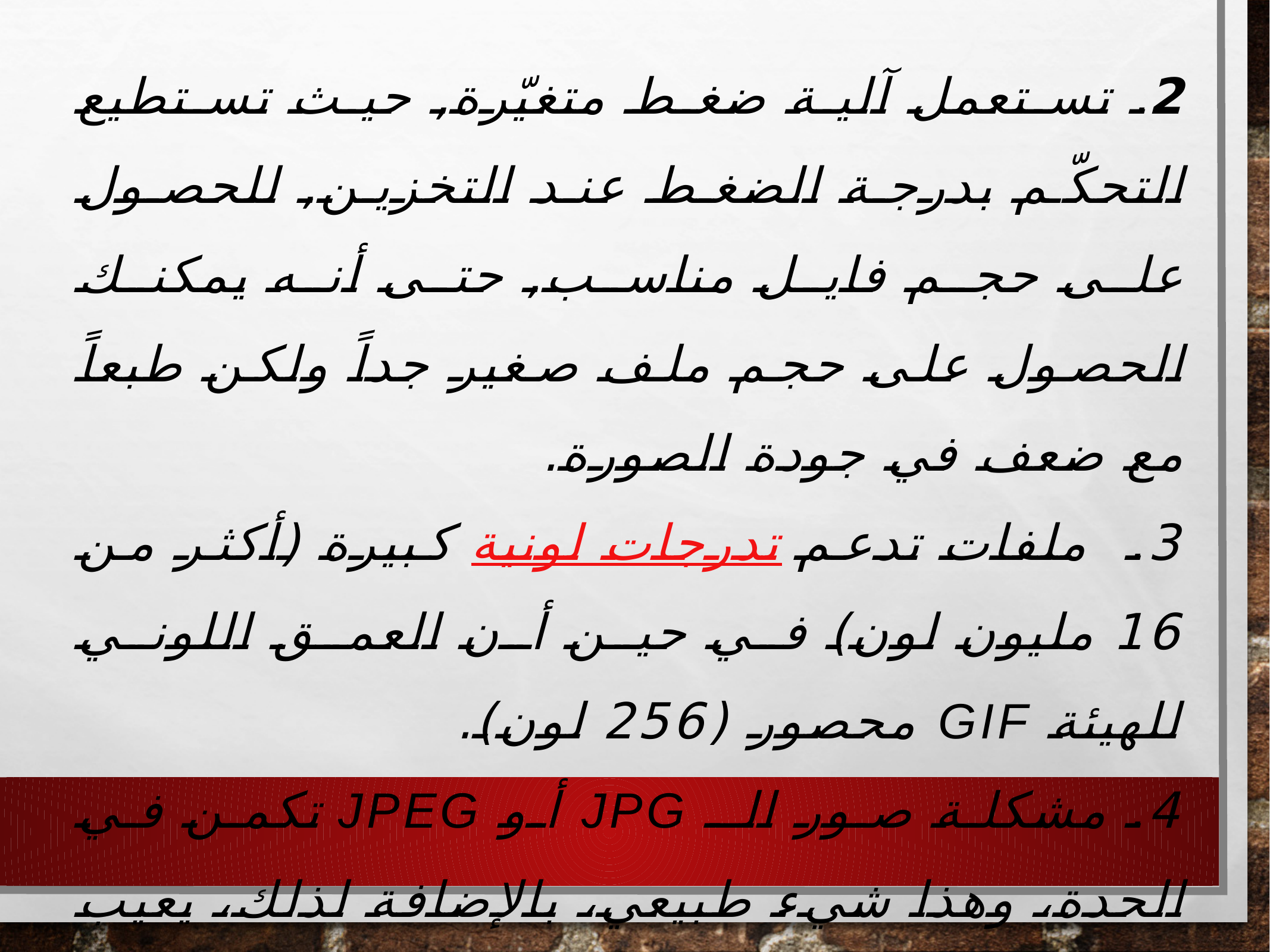

2. تستعمل آلية ضغط متغيّرة, حيث تستطيع التحكّم بدرجة الضغط عند التخزين, للحصول على حجم فايل مناسب, حتى أنه يمكنك الحصول على حجم ملف صغير جداً ولكن طبعاً مع ضعف في جودة الصورة.
3.  ملفات تدعم تدرجات لونية كبيرة (أكثر من 16 مليون لون) في حين أن العمق اللوني للهيئة GIF محصور (256 لون).
4. مشكلة صور الـ JPG أو JPEG تكمن في الحدة، وهذا شيء طبيعي، بالإضافة لذلك، يعيب ملفات الـ JPG ان حجمها (الطولxالعرض) لايمكن أن يتجاوز (64000x 64000) بكسل.